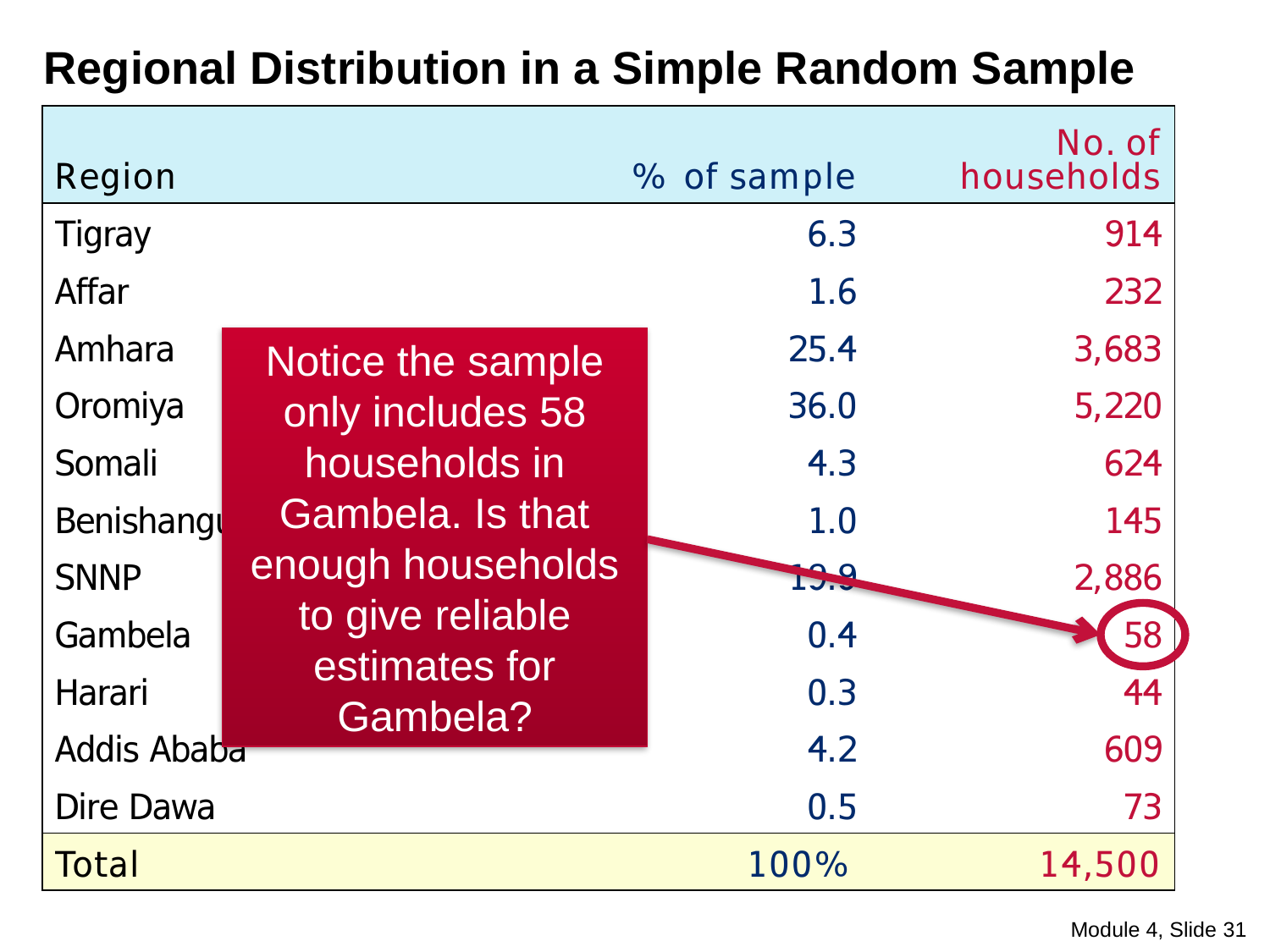

# Regional Distribution in a Simple Random Sample
| Region | % of sample | No. of households |
| --- | --- | --- |
| Tigray | 6.3 | 914 |
| Affar | 1.6 | 232 |
| Amhara | 25.4 | 3,683 |
| Oromiya | 36.0 | 5,220 |
| Somali | 4.3 | 624 |
| Benishangul-Gumuz | 1.0 | 145 |
| SNNP | 19.9 | 2,886 |
| Gambela | 0.4 | 58 |
| Harari | 0.3 | 44 |
| Addis Ababa | 4.2 | 609 |
| Dire Dawa | 0.5 | 73 |
| Total | 100% | 14,500 |
Notice the sample only includes 58 households in Gambela. Is that enough households to give reliable estimates for Gambela?

Module 4, Slide 31